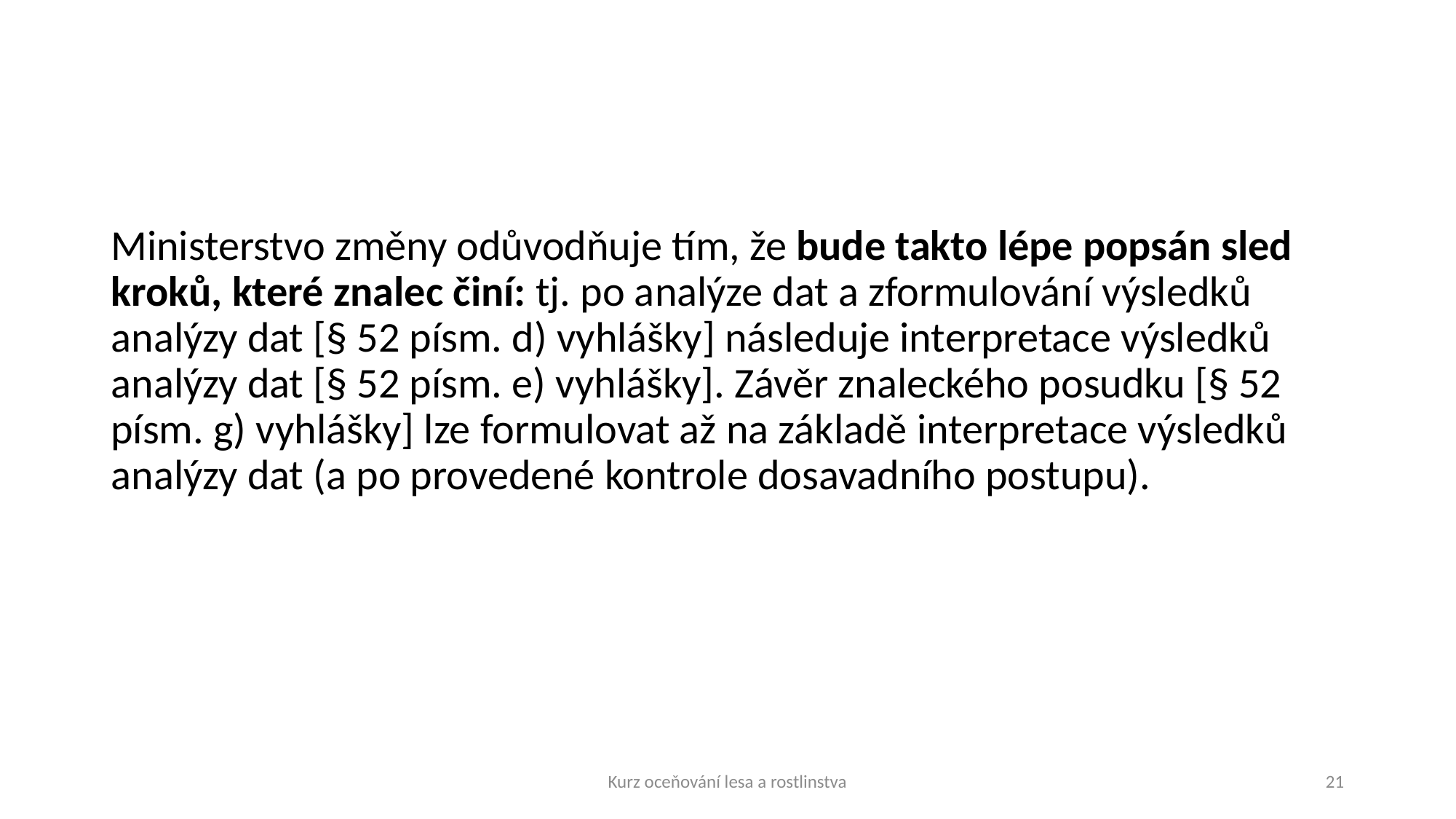

#
Ministerstvo změny odůvodňuje tím, že bude takto lépe popsán sled kroků, které znalec činí: tj. po analýze dat a zformulování výsledků analýzy dat [§ 52 písm. d) vyhlášky] následuje interpretace výsledků analýzy dat [§ 52 písm. e) vyhlášky]. Závěr znaleckého posudku [§ 52 písm. g) vyhlášky] lze formulovat až na základě interpretace výsledků analýzy dat (a po provedené kontrole dosavadního postupu).
Kurz oceňování lesa a rostlinstva
21